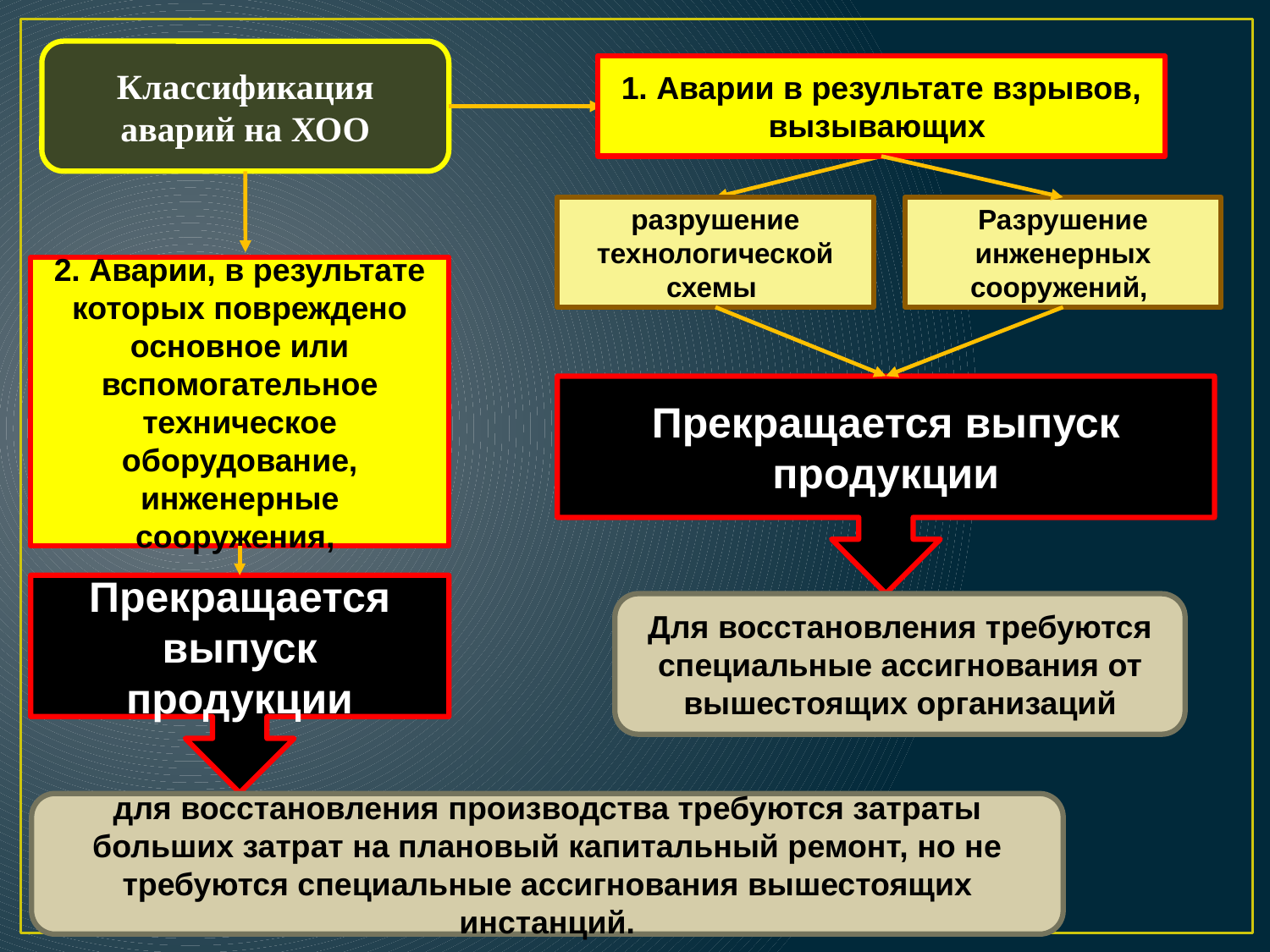

Классификация аварий на ХОО
1. Аварии в результате взрывов, вызывающих
Прекращается выпуск продукции
разрушение технологической схемы
Разрушение инженерных сооружений,
2. Аварии, в результате которых повреждено основное или вспомогательное техническое оборудование, инженерные сооружения,
Прекращается выпуск продукции
Для восстановления требуются специальные ассигнования от вышестоящих организаций
для восстановления производства требуются затраты больших затрат на плановый капитальный ремонт, но не требуются специальные ассигнования вышестоящих инстанций.